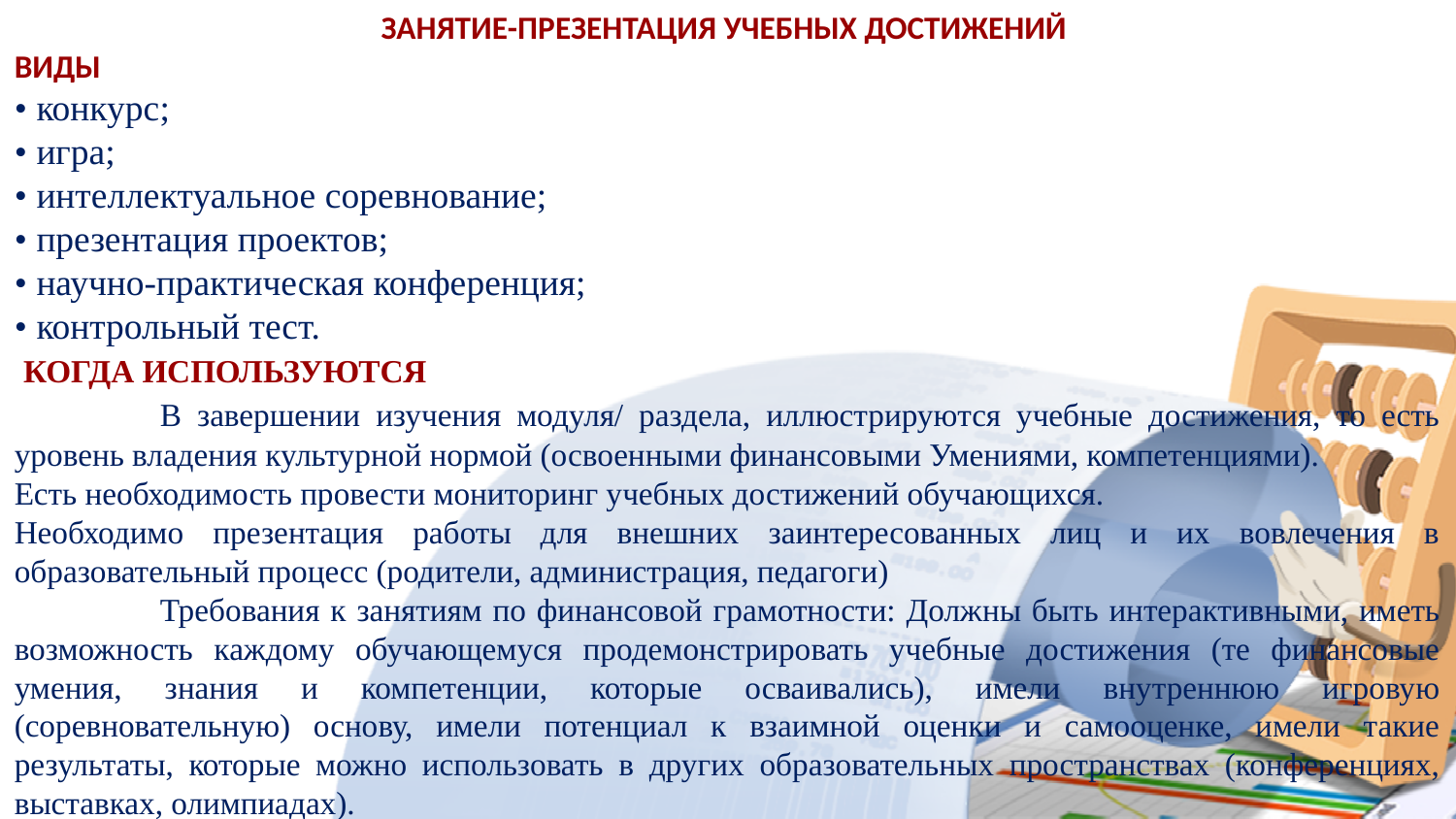

ЗАНЯТИЕ-ПРЕЗЕНТАЦИЯ УЧЕБНЫХ ДОСТИЖЕНИЙ
ВИДЫ
• конкурс;
• игра;
• интеллектуальное соревнование;
• презентация проектов;
• научно-практическая конференция;
• контрольный тест.
 КОГДА ИСПОЛЬЗУЮТСЯ
	В завершении изучения модуля/ раздела, иллюстрируются учебные достижения, то есть уровень владения культурной нормой (освоенными финансовыми Умениями, компетенциями).
Есть необходимость провести мониторинг учебных достижений обучающихся.
Необходимо презентация работы для внешних заинтересованных лиц и их вовлечения в образовательный процесс (родители, администрация, педагоги)
	Требования к занятиям по финансовой грамотности: Должны быть интерактивными, иметь возможность каждому обучающемуся продемонстрировать учебные достижения (те финансовые умения, знания и компетенции, которые осваивались), имели внутреннюю игровую (соревновательную) основу, имели потенциал к взаимной оценки и самооценке, имели такие результаты, которые можно использовать в других образовательных пространствах (конференциях, выставках, олимпиадах).